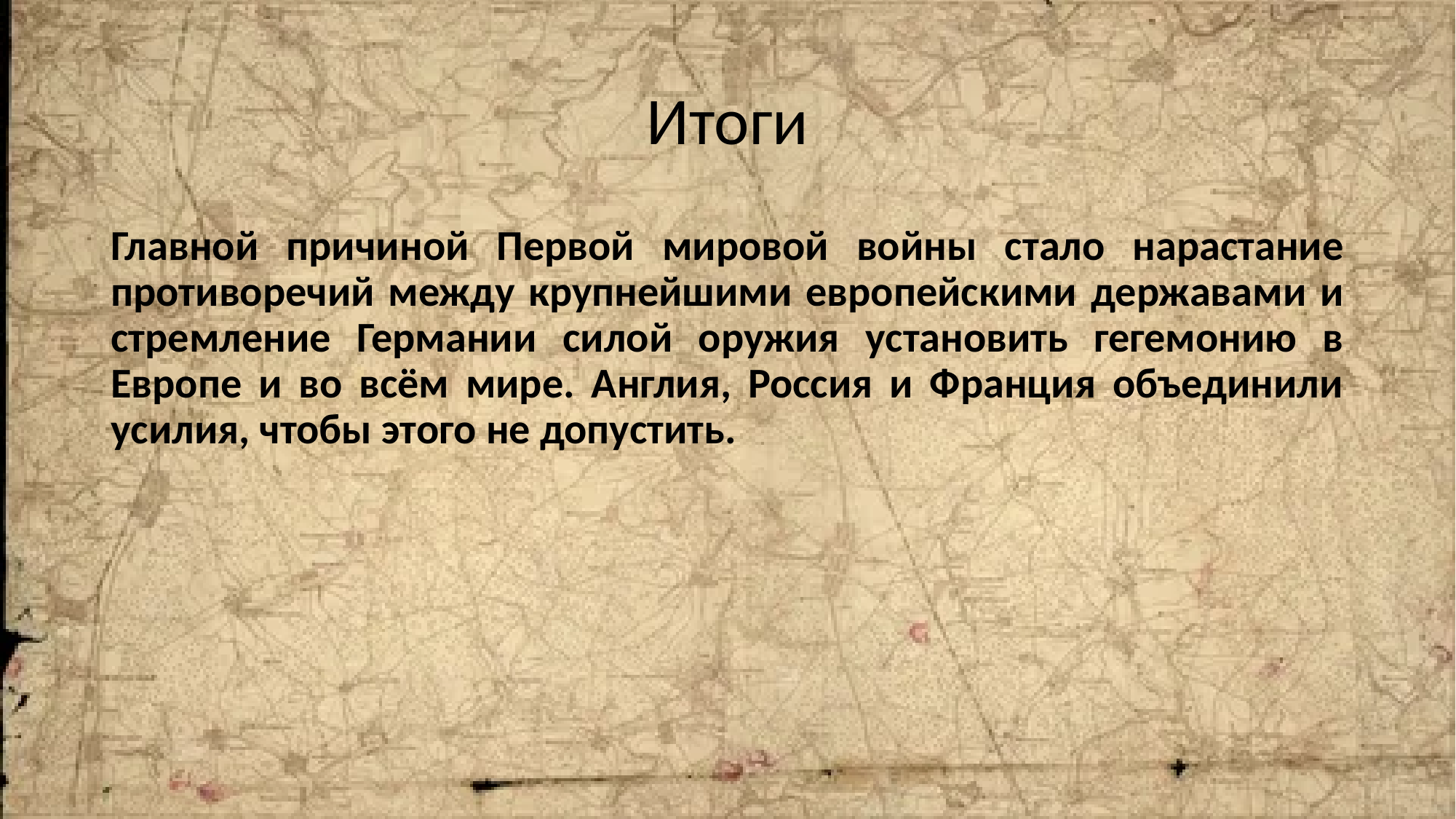

# Итоги
Главной причиной Первой мировой войны стало нарастание противоречий между крупнейшими европейскими державами и стремление Германии силой оружия установить гегемонию в Европе и во всём мире. Англия, Россия и Франция объединили усилия, чтобы этого не допустить.